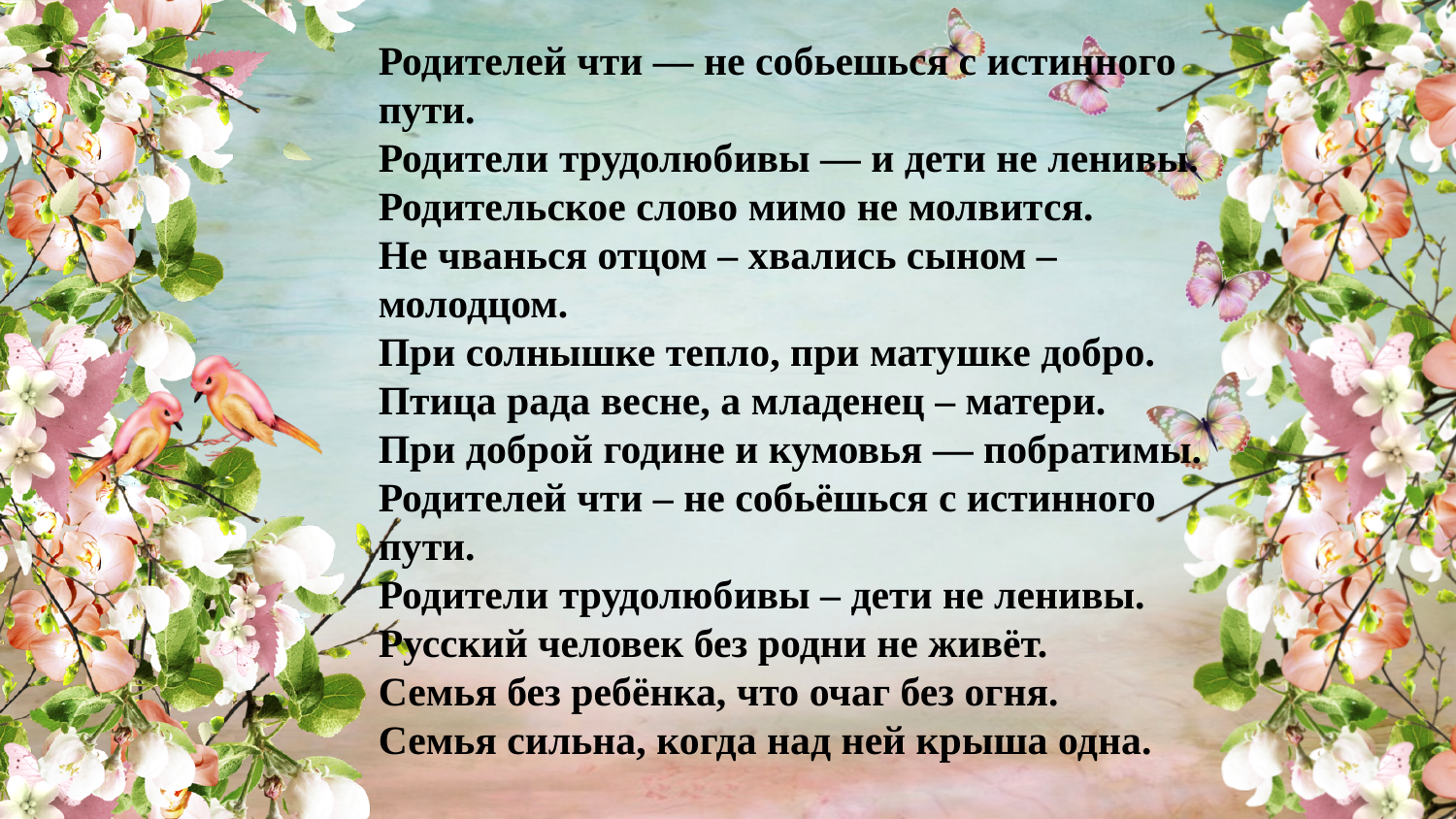

Родителей чти — не собьешься с истинного пути.
Родители трудолюбивы — и дети не ленивы.
Родительское слово мимо не молвится.
Не чванься отцом – хвались сыном – молодцом.
При солнышке тепло, при матушке добро.
Птица рада весне, а младенец – матери.
При доброй године и кумовья — побратимы.
Родителей чти – не собьёшься с истинного пути.
Родители трудолюбивы – дети не ленивы.
Русский человек без родни не живёт.
Семья без ребёнка, что очаг без огня.
Семья сильна, когда над ней крыша одна.